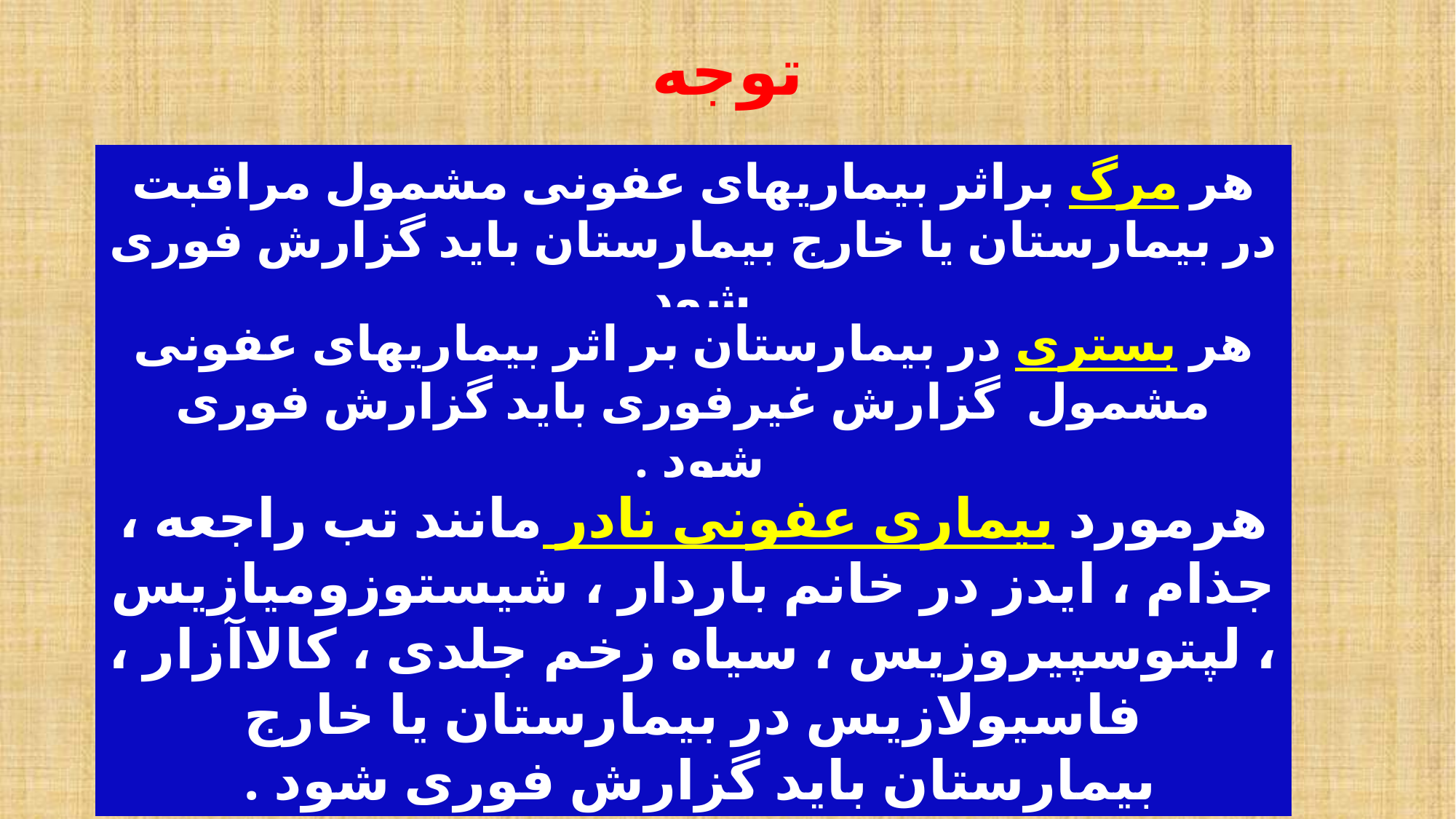

# توجه
هر مرگ براثر بیماریهای عفونی مشمول مراقبت در بیمارستان یا خارج بیمارستان باید گزارش فوری شود.
هر بستری در بیمارستان بر اثر بیماریهای عفونی مشمول  گزارش غیرفوری باید گزارش فوری شود .
هرمورد بیماری عفونی نادر مانند تب راجعه ، جذام ، ایدز در خانم باردار ، شیستوزومیازیس ، لپتوسپیروزیس ، سیاه زخم جلدی ، کالاآزار ، فاسیولازیس در بیمارستان یا خارج بیمارستان باید گزارش فوری شود .